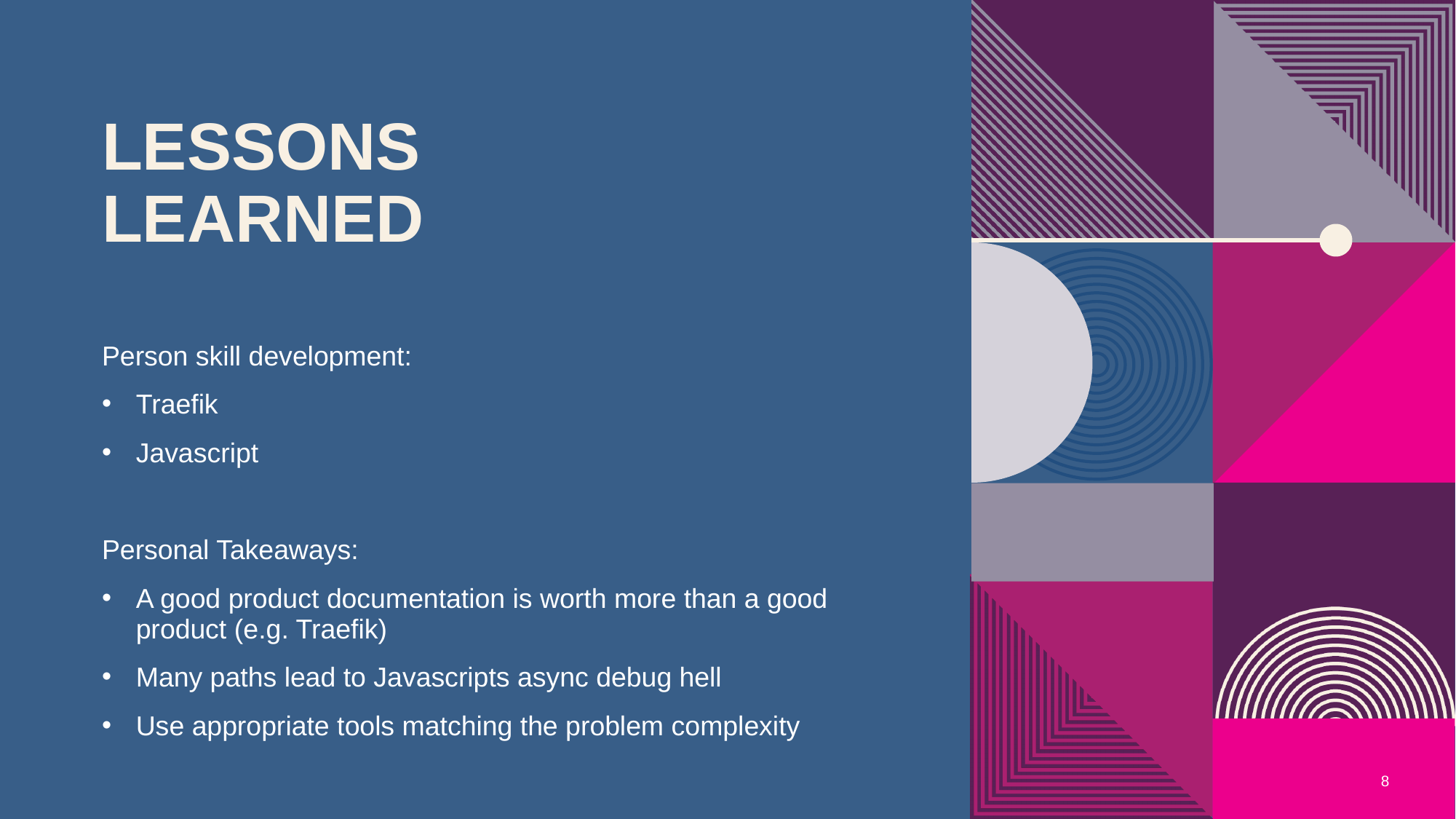

# Lessons Learned
Person skill development:
Traefik
Javascript

Personal Takeaways:
A good product documentation is worth more than a good product (e.g. Traefik)
Many paths lead to Javascripts async debug hell
Use appropriate tools matching the problem complexity
8